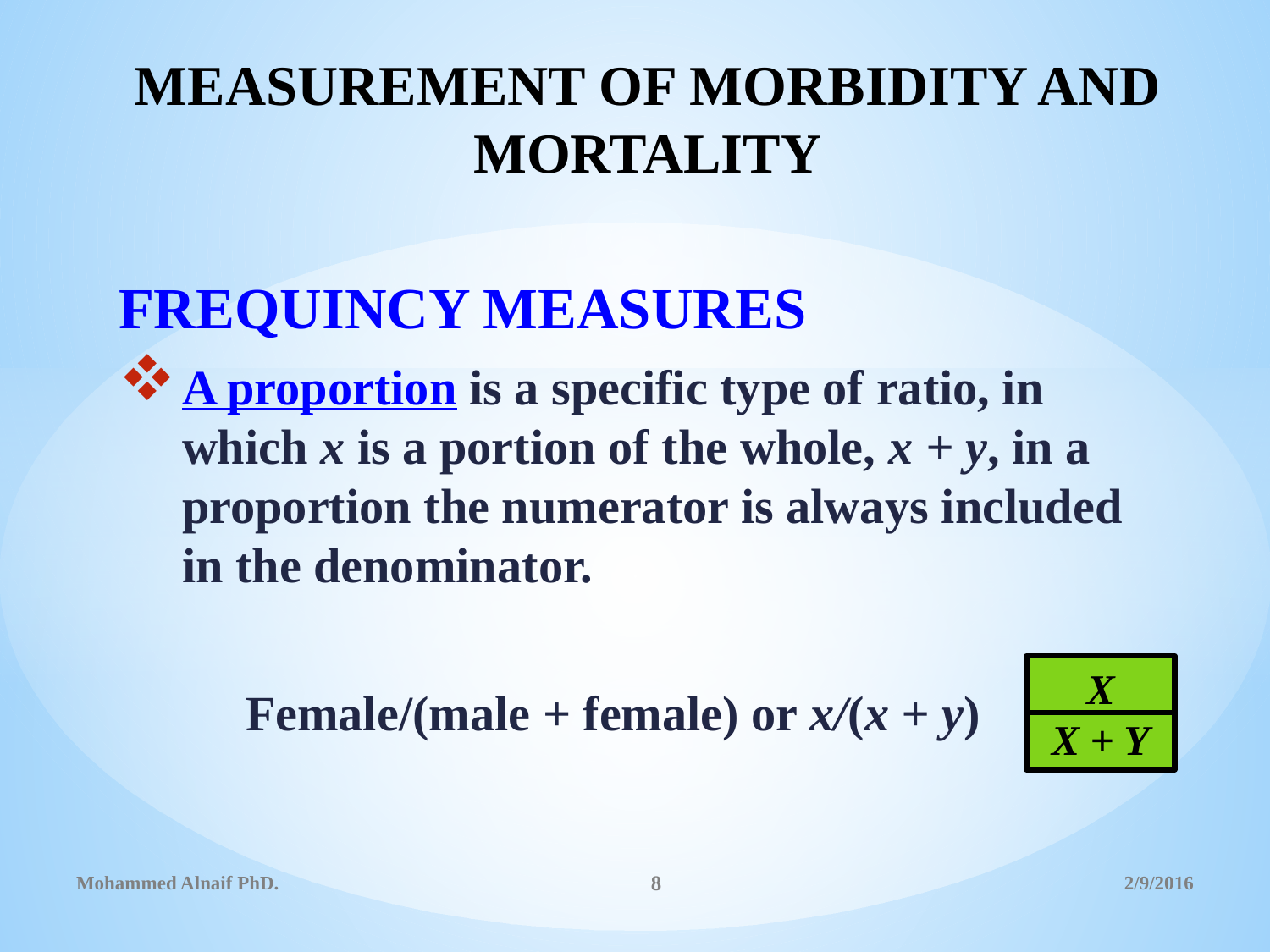

# MEASUREMENT OF MORBIDITY AND MORTALITY
FREQUINCY MEASURES
A proportion is a specific type of ratio, in which x is a portion of the whole, x + y, in a proportion the numerator is always included in the denominator.

	Female/(male + female) or x/(x + y)
X
X + Y
Mohammed Alnaif PhD.
8
2/9/2016